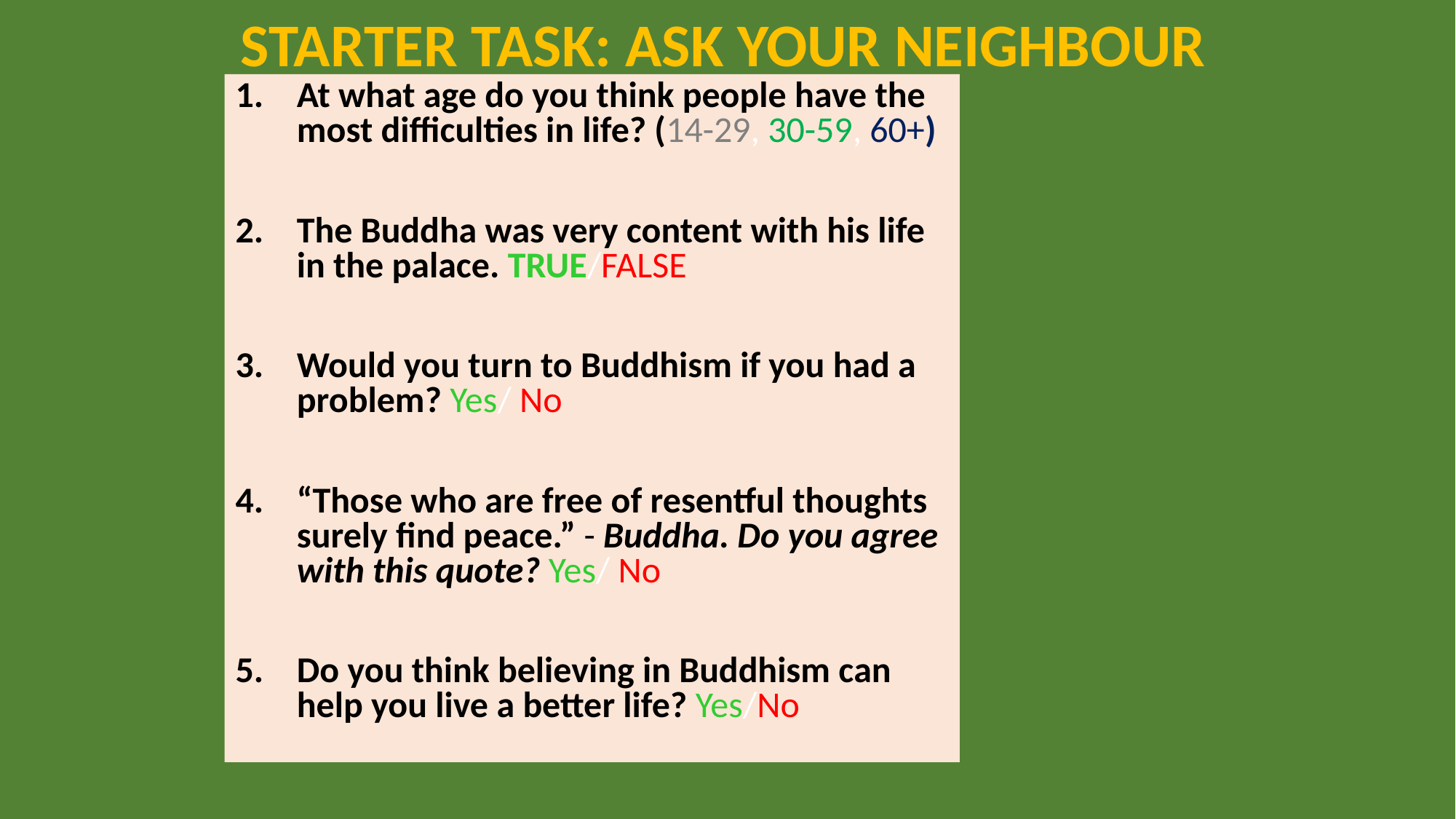

Starter task: ask your neighbour
At what age do you think people have the most difficulties in life? (14-29, 30-59, 60+)

The Buddha was very content with his life in the palace. TRUE/FALSE

Would you turn to Buddhism if you had a problem? Yes/ No

“Those who are free of resentful thoughts surely find peace.” - Buddha. Do you agree with this quote? Yes/ No

Do you think believing in Buddhism can help you live a better life? Yes/No